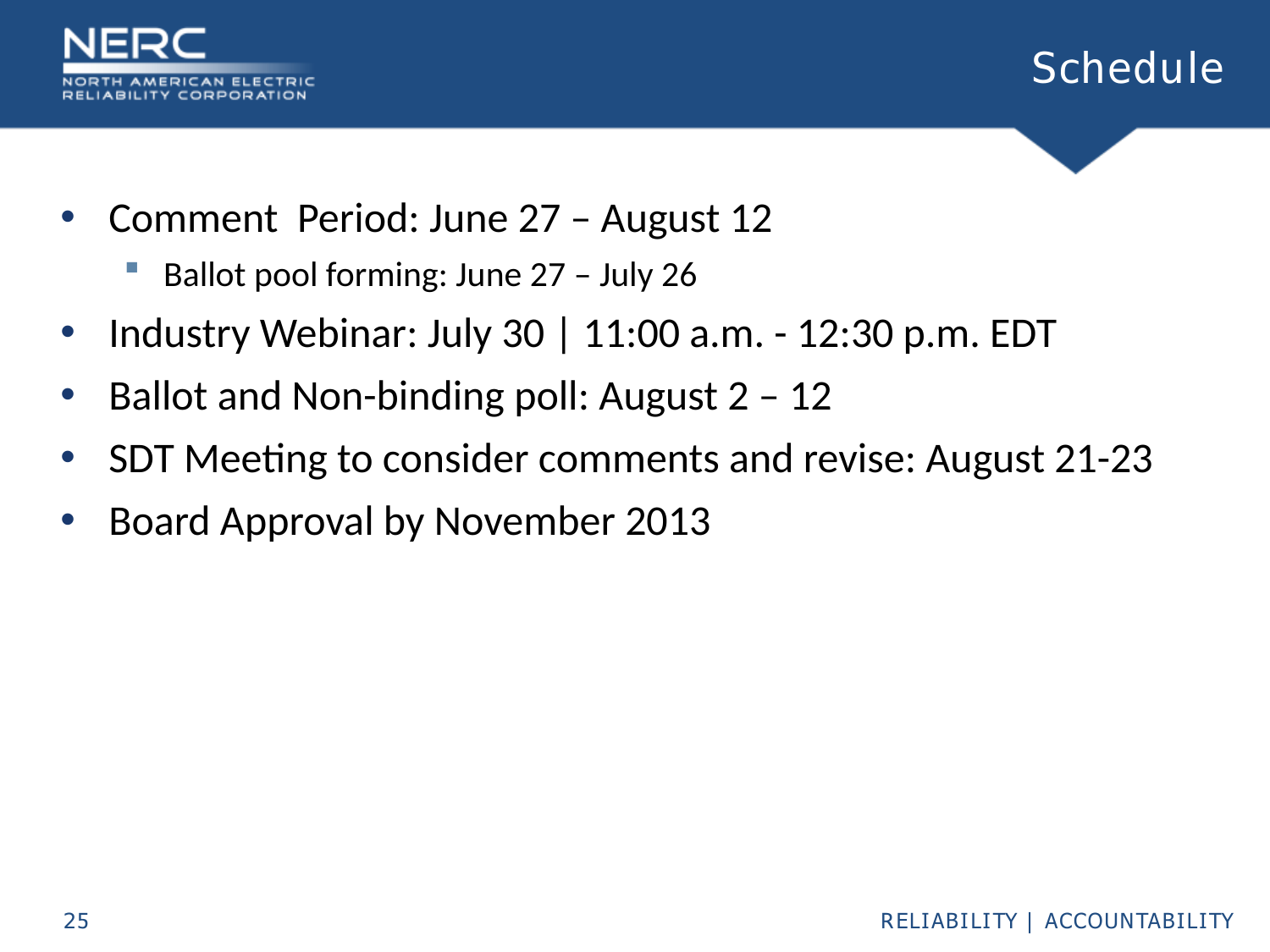

# Schedule
Comment  Period: June 27 – August 12
Ballot pool forming: June 27 – July 26
Industry Webinar: July 30 | 11:00 a.m. - 12:30 p.m. EDT
Ballot and Non-binding poll: August 2 – 12
SDT Meeting to consider comments and revise: August 21-23
Board Approval by November 2013